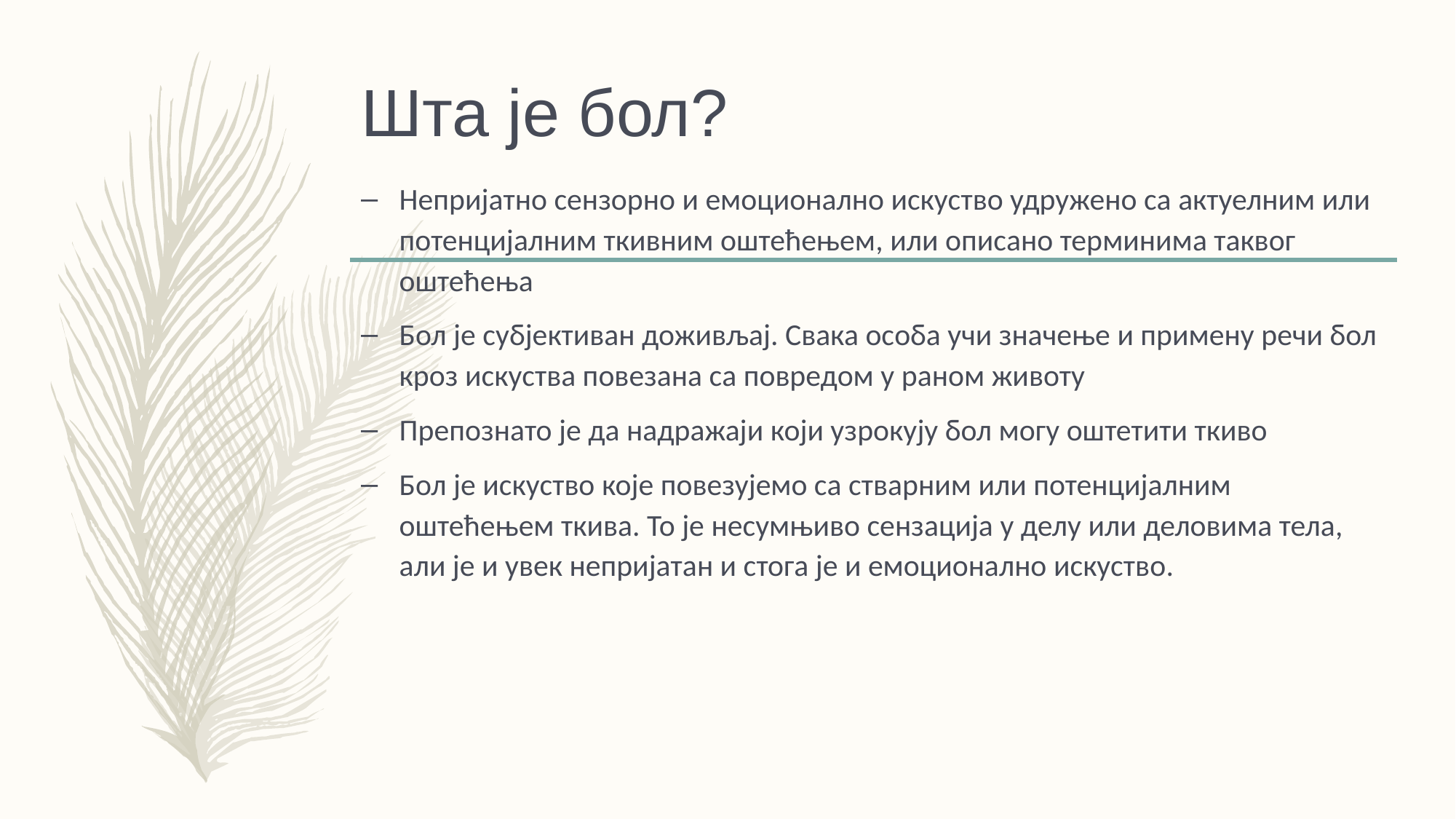

# Шта је бол?
Непријатно сензорно и емоционално искуство удружено са актуелним или потенцијалним ткивним оштећењем, или описано терминима таквог оштећења
Бол је субјективан доживљај. Свака особа учи значење и примену речи бол кроз искуства повезана са повредом у раном животу
Препознато је да надражаји који узрокују бол могу оштетити ткиво
Бол је искуство које повезујемо са стварним или потенцијалним оштећењем ткива. To je несумњиво сензација у делу или деловима тела, aли је и увек непријатан и стога је и емоционално искуство.